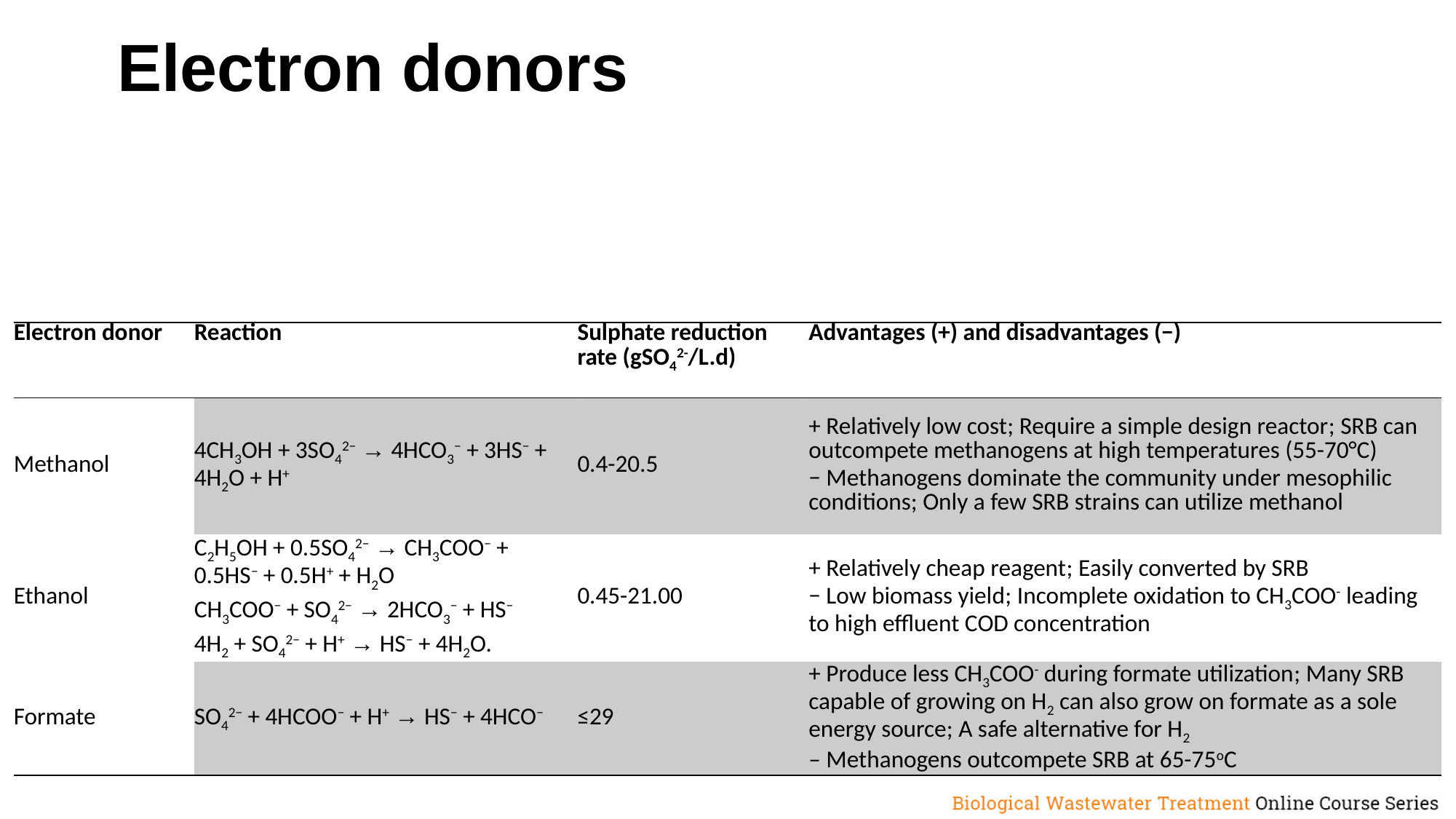

# Electron donors
| Electron donor | Reaction | Sulphate reduction rate (gSO42-/L.d) | Advantages (+) and disadvantages (−) |
| --- | --- | --- | --- |
| Methanol | 4CH3OH + 3SO42− → 4HCO3− + 3HS− + 4H2O + H+ | 0.4-20.5 | + Relatively low cost; Require a simple design reactor; SRB can outcompete methanogens at high temperatures (55-70°C) − Methanogens dominate the community under mesophilic conditions; Only a few SRB strains can utilize methanol |
| Ethanol | C2H5OH + 0.5SO42− → CH3COO− + 0.5HS− + 0.5H+ + H2O  CH3COO− + SO42− → 2HCO3− + HS− 4H2 + SO42− + H+ → HS− + 4H2O. | 0.45-21.00 | + Relatively cheap reagent; Easily converted by SRB − Low biomass yield; Incomplete oxidation to CH3COO- leading to high effluent COD concentration |
| Formate | SO42− + 4HCOO− + H+ → HS− + 4HCO− | ≤29 | + Produce less CH3COO- during formate utilization; Many SRB capable of growing on H2 can also grow on formate as a sole energy source; A safe alternative for H2 – Methanogens outcompete SRB at 65-75oC |